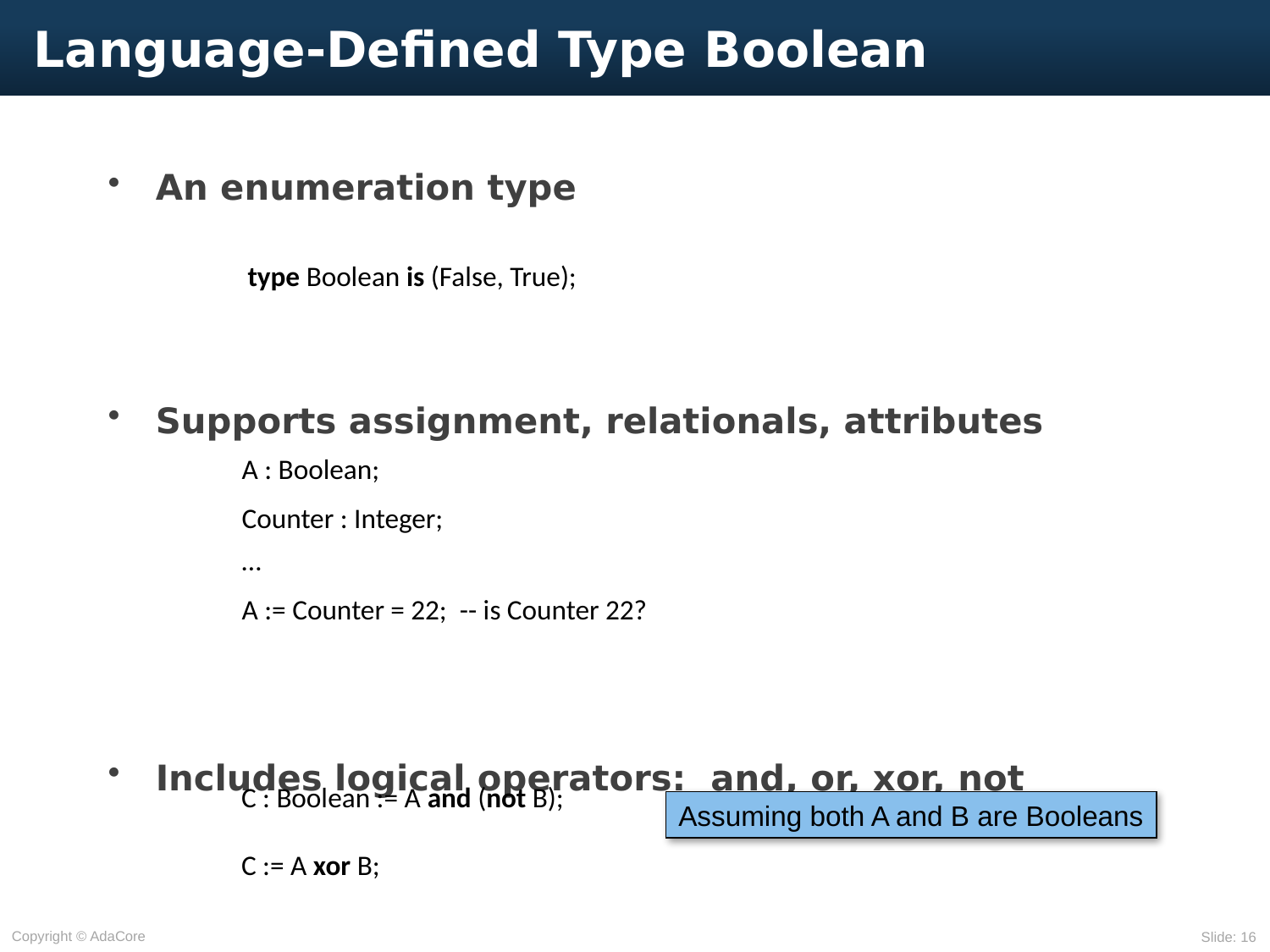

# Language-Defined Type Boolean
An enumeration type

Supports assignment, relationals, attributes

Includes logical operators:  and, or, xor, not
type Boolean is (False, True);
A : Boolean;
Counter : Integer;
…
A := Counter = 22;  -- is Counter 22?
C : Boolean := A and (not B);
C := A xor B;
Assuming both A and B are Booleans